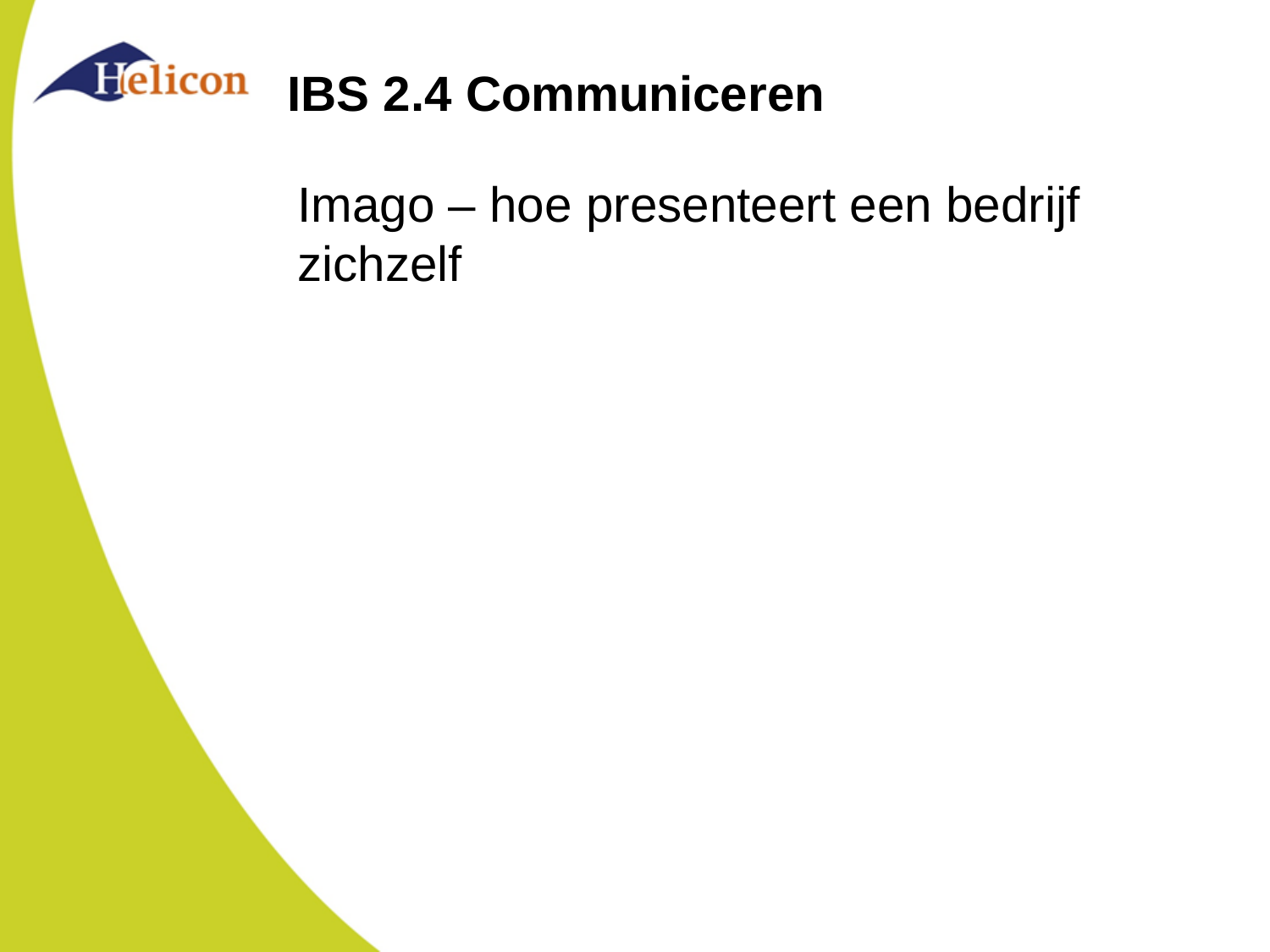

# IBS 2.4 Communiceren
Imago – hoe presenteert een bedrijf zichzelf